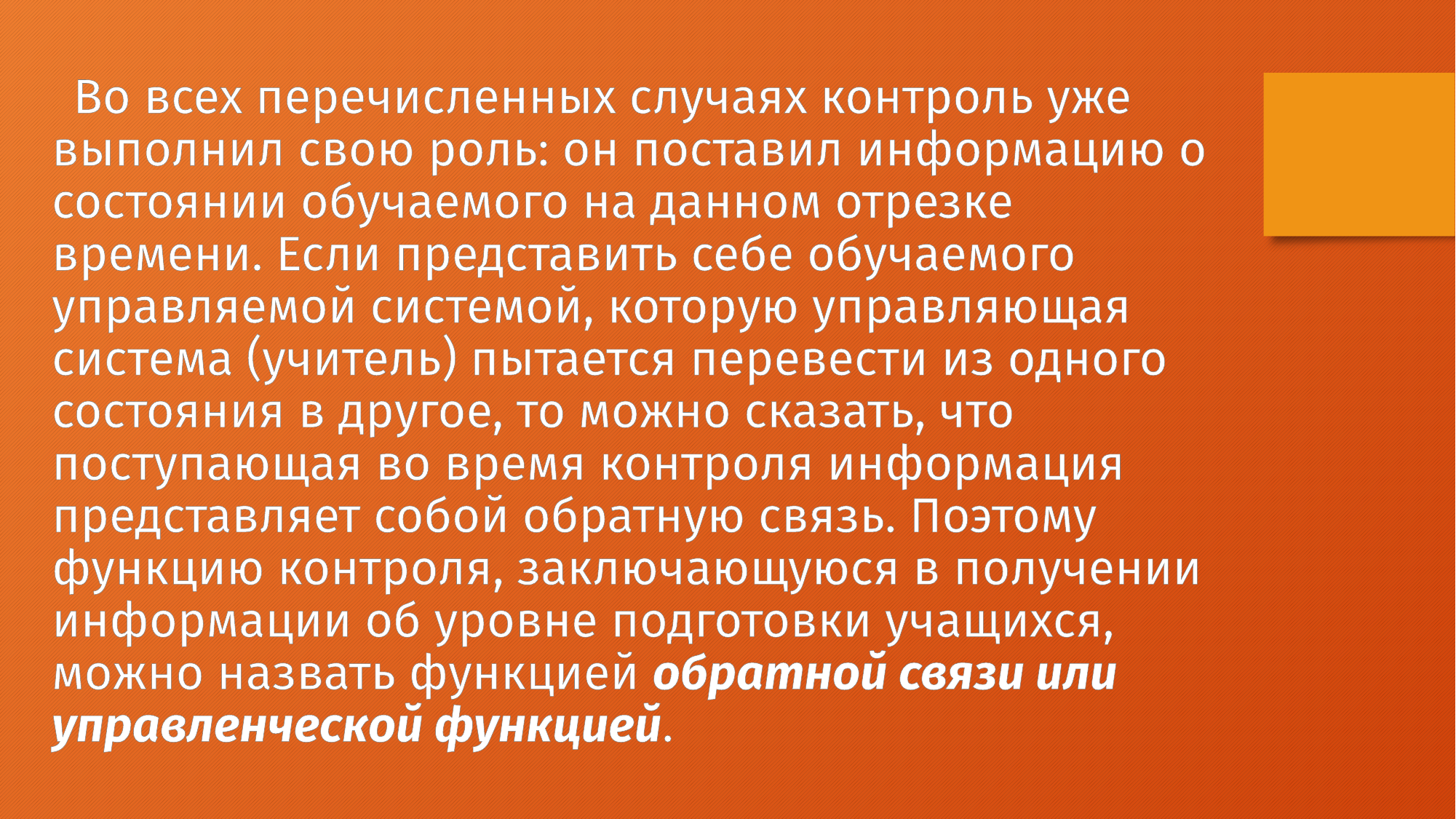

Во всех перечисленных случаях контроль уже выполнил свою роль: он поставил информацию о состоянии обучаемого на данном отрезке времени. Если представить себе обучаемого управляемой системой, которую управляющая система (учитель) пытается перевести из одного состояния в другое, то можно сказать, что поступающая во время контроля информация представляет собой обратную связь. Поэтому функцию контроля, заключающуюся в получении информации об уровне подготовки учащихся, можно назвать функцией обратной связи или управленческой функцией.